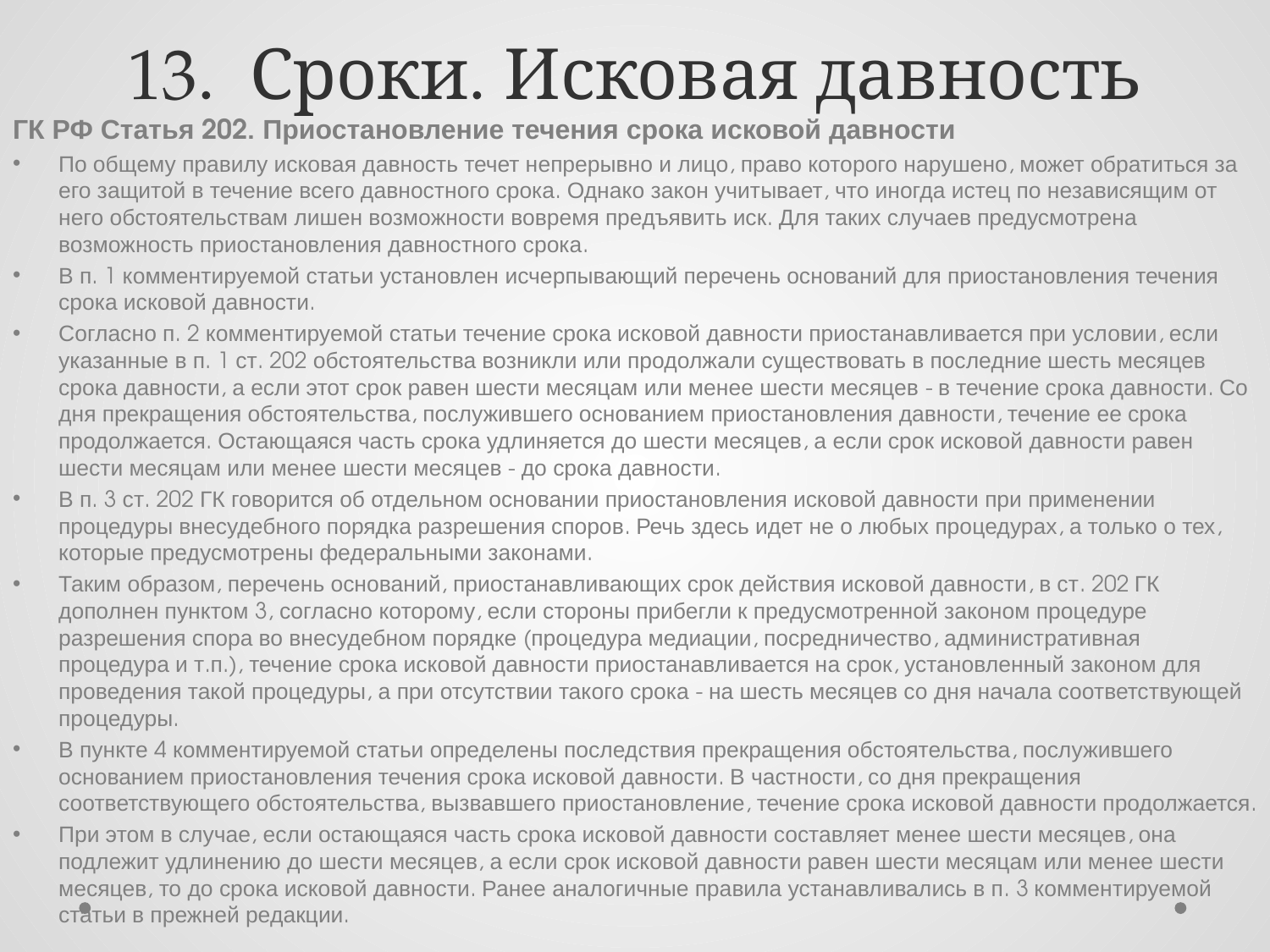

# 13.  Сроки. Исковая давность
ГК РФ Статья 202. Приостановление течения срока исковой давности
По общему правилу исковая давность течет непрерывно и лицо, право которого нарушено, может обратиться за его защитой в течение всего давностного срока. Однако закон учитывает, что иногда истец по независящим от него обстоятельствам лишен возможности вовремя предъявить иск. Для таких случаев предусмотрена возможность приостановления давностного срока.
В п. 1 комментируемой статьи установлен исчерпывающий перечень оснований для приостановления течения срока исковой давности.
Согласно п. 2 комментируемой статьи течение срока исковой давности приостанавливается при условии, если указанные в п. 1 ст. 202 обстоятельства возникли или продолжали существовать в последние шесть месяцев срока давности, а если этот срок равен шести месяцам или менее шести месяцев - в течение срока давности. Со дня прекращения обстоятельства, послужившего основанием приостановления давности, течение ее срока продолжается. Остающаяся часть срока удлиняется до шести месяцев, а если срок исковой давности равен шести месяцам или менее шести месяцев - до срока давности.
В п. 3 ст. 202 ГК говорится об отдельном основании приостановления исковой давности при применении процедуры внесудебного порядка разрешения споров. Речь здесь идет не о любых процедурах, а только о тех, которые предусмотрены федеральными законами.
Таким образом, перечень оснований, приостанавливающих срок действия исковой давности, в ст. 202 ГК дополнен пунктом 3, согласно которому, если стороны прибегли к предусмотренной законом процедуре разрешения спора во внесудебном порядке (процедура медиации, посредничество, административная процедура и т.п.), течение срока исковой давности приостанавливается на срок, установленный законом для проведения такой процедуры, а при отсутствии такого срока - на шесть месяцев со дня начала соответствующей процедуры.
В пункте 4 комментируемой статьи определены последствия прекращения обстоятельства, послужившего основанием приостановления течения срока исковой давности. В частности, со дня прекращения соответствующего обстоятельства, вызвавшего приостановление, течение срока исковой давности продолжается.
При этом в случае, если остающаяся часть срока исковой давности составляет менее шести месяцев, она подлежит удлинению до шести месяцев, а если срок исковой давности равен шести месяцам или менее шести месяцев, то до срока исковой давности. Ранее аналогичные правила устанавливались в п. 3 комментируемой статьи в прежней редакции.